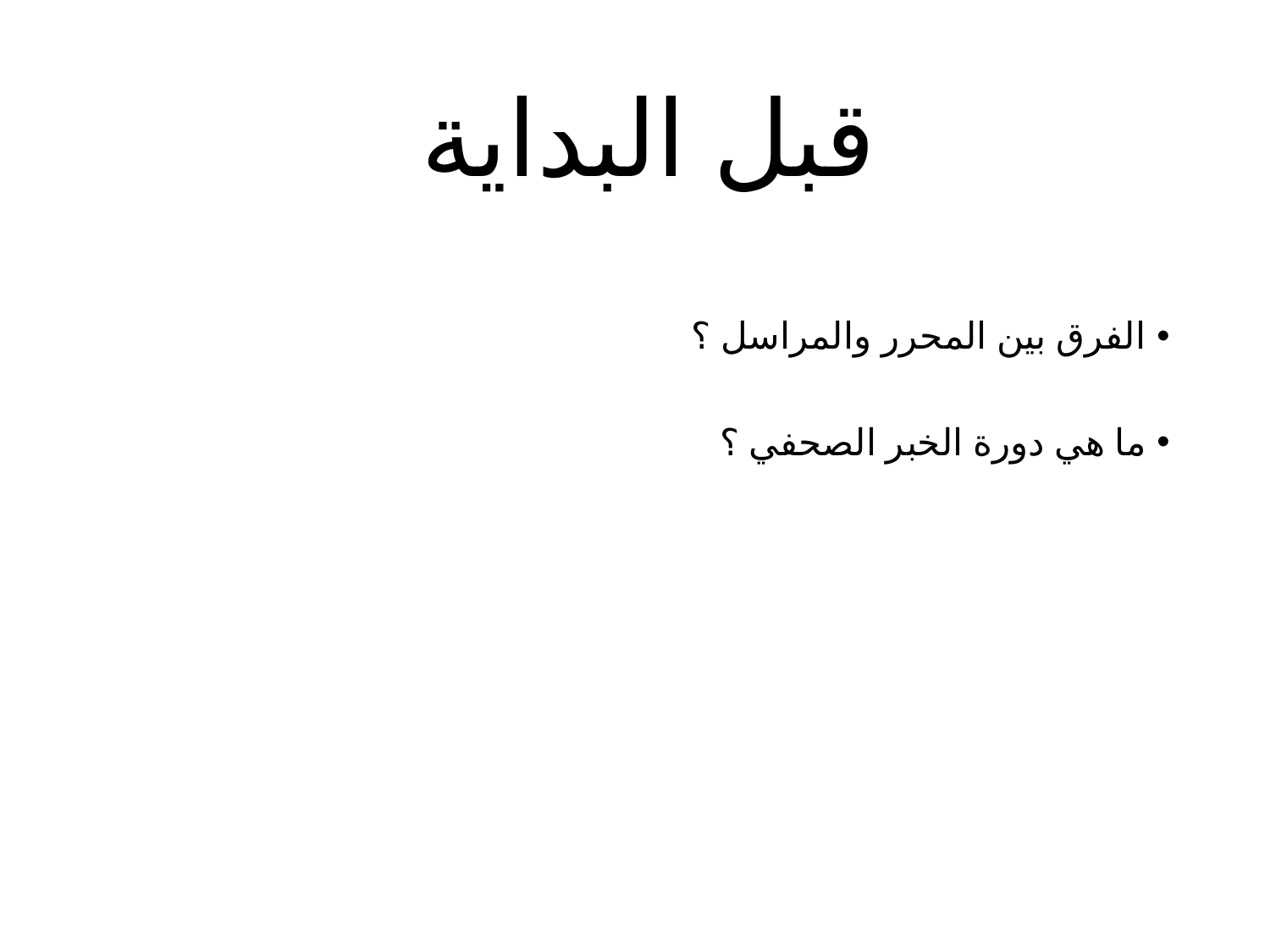

# قبل البداية

الفرق بين المحرر والمراسل ؟

ما هي دورة الخبر الصحفي ؟